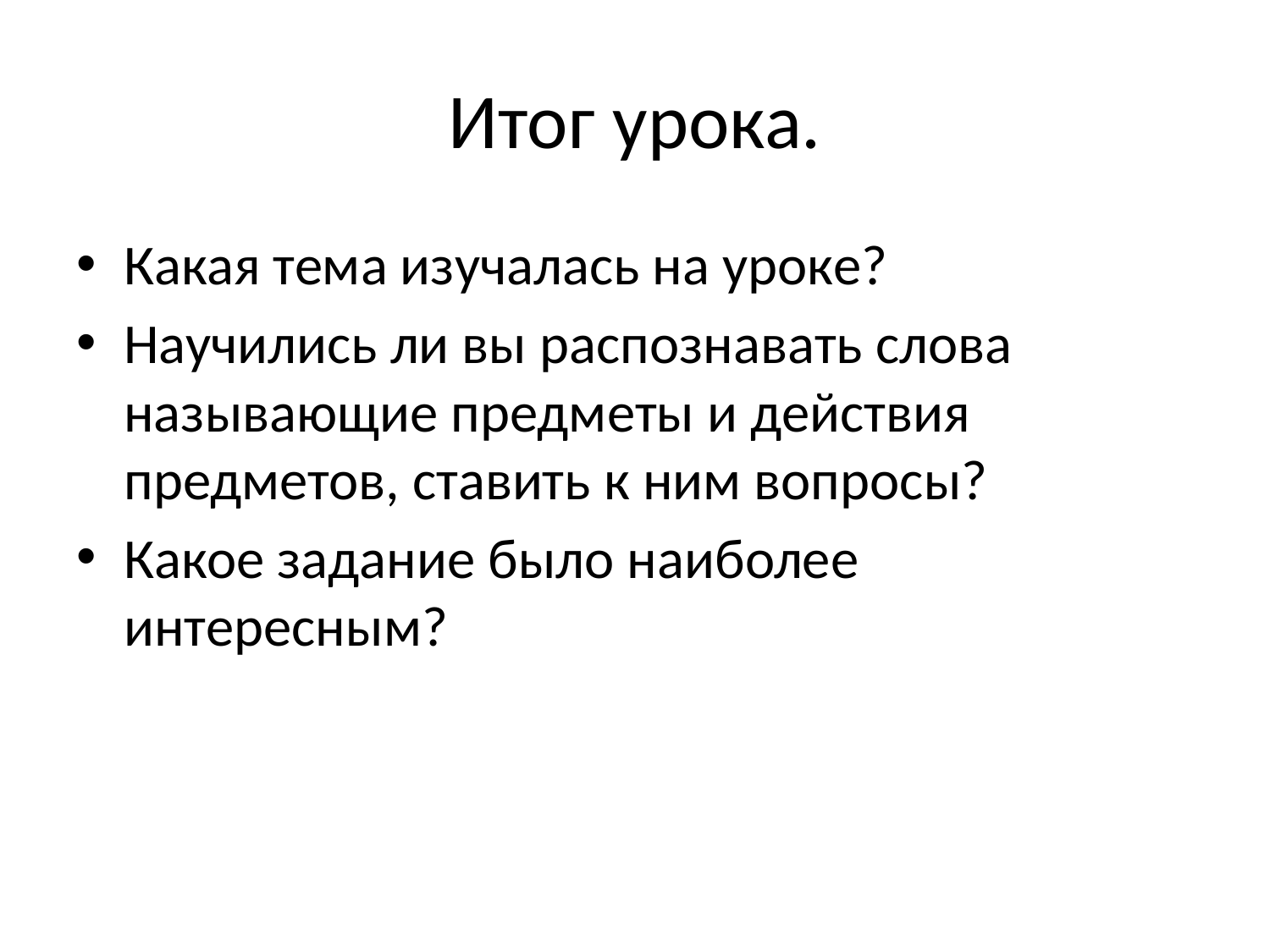

# Итог урока.
Какая тема изучалась на уроке?
Научились ли вы распознавать слова называющие предметы и действия предметов, ставить к ним вопросы?
Какое задание было наиболее интересным?